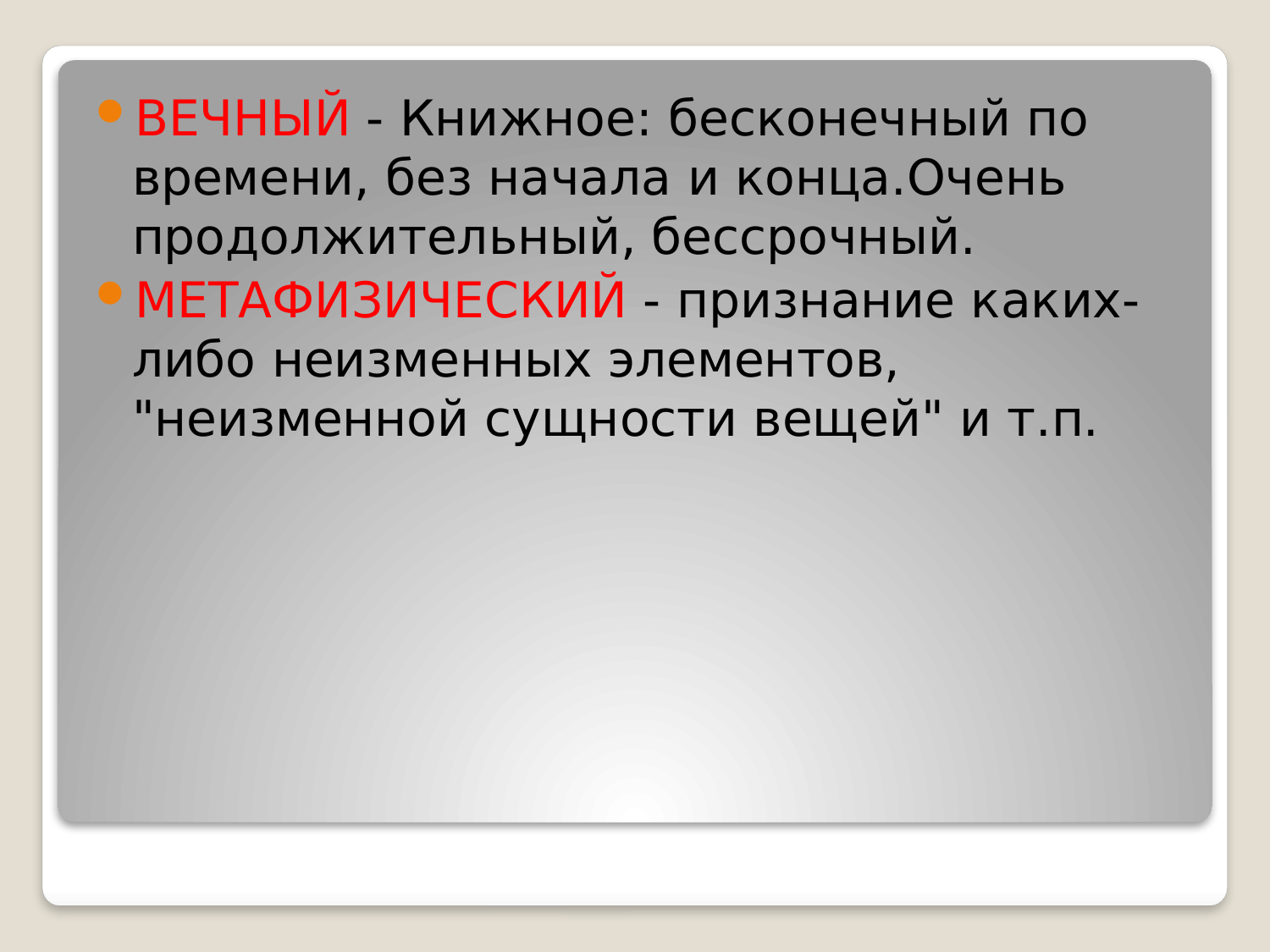

ВЕЧНЫЙ - Книжное: бесконечный по времени, без начала и конца.Очень продолжительный, бессрочный.
МЕТАФИЗИЧЕСКИЙ - признание каких-либо неизменных элементов, "неизменной сущности вещей" и т.п.
#